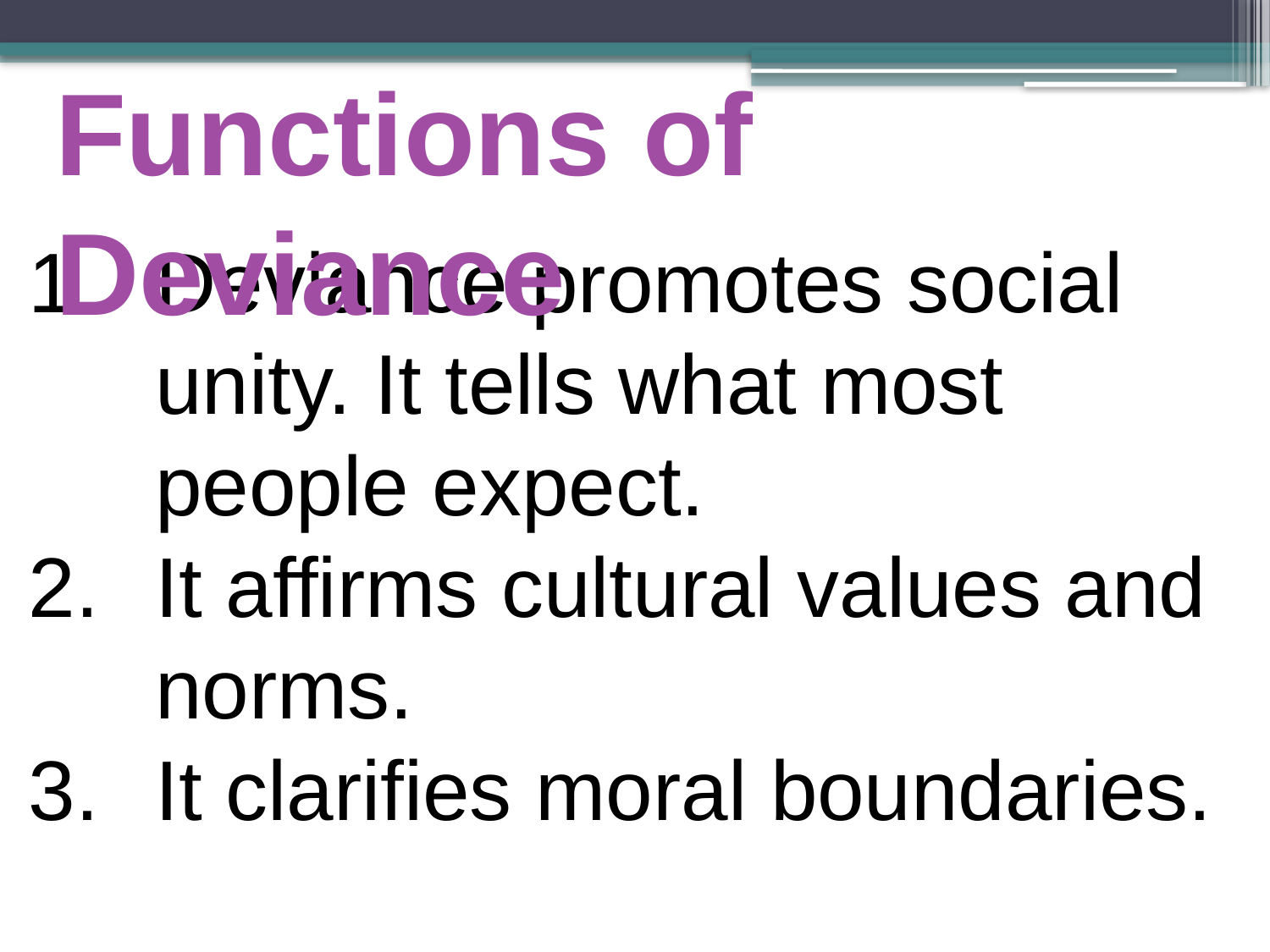

Functions of Deviance
Deviance promotes social unity. It tells what most people expect.
It affirms cultural values and norms.
It clarifies moral boundaries.